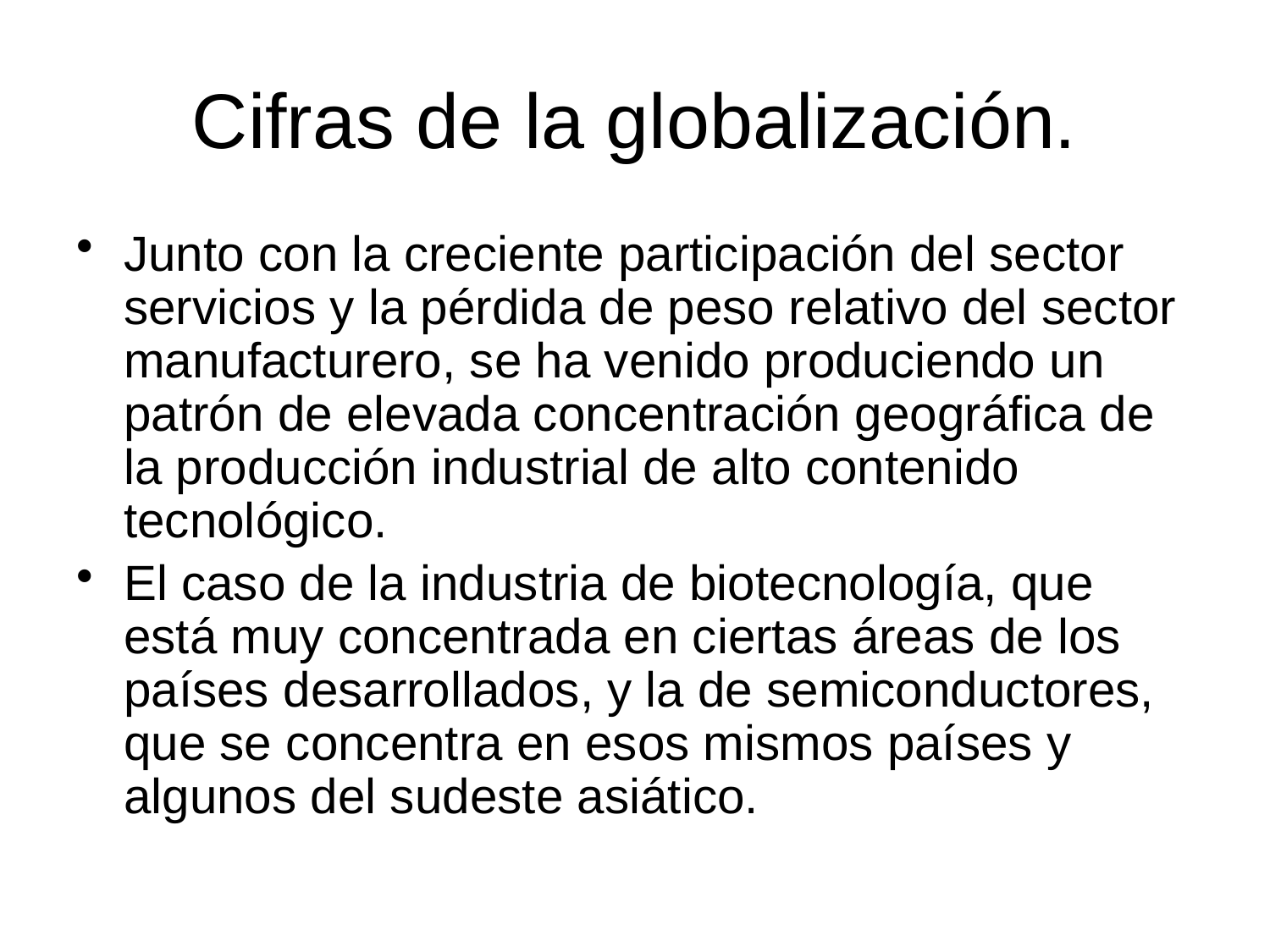

# Cifras de la globalización.
Junto con la creciente participación del sector servicios y la pérdida de peso relativo del sector manufacturero, se ha venido produciendo un patrón de elevada concentración geográfica de la producción industrial de alto contenido tecnológico.
El caso de la industria de biotecnología, que está muy concentrada en ciertas áreas de los países desarrollados, y la de semiconductores, que se concentra en esos mismos países y algunos del sudeste asiático.